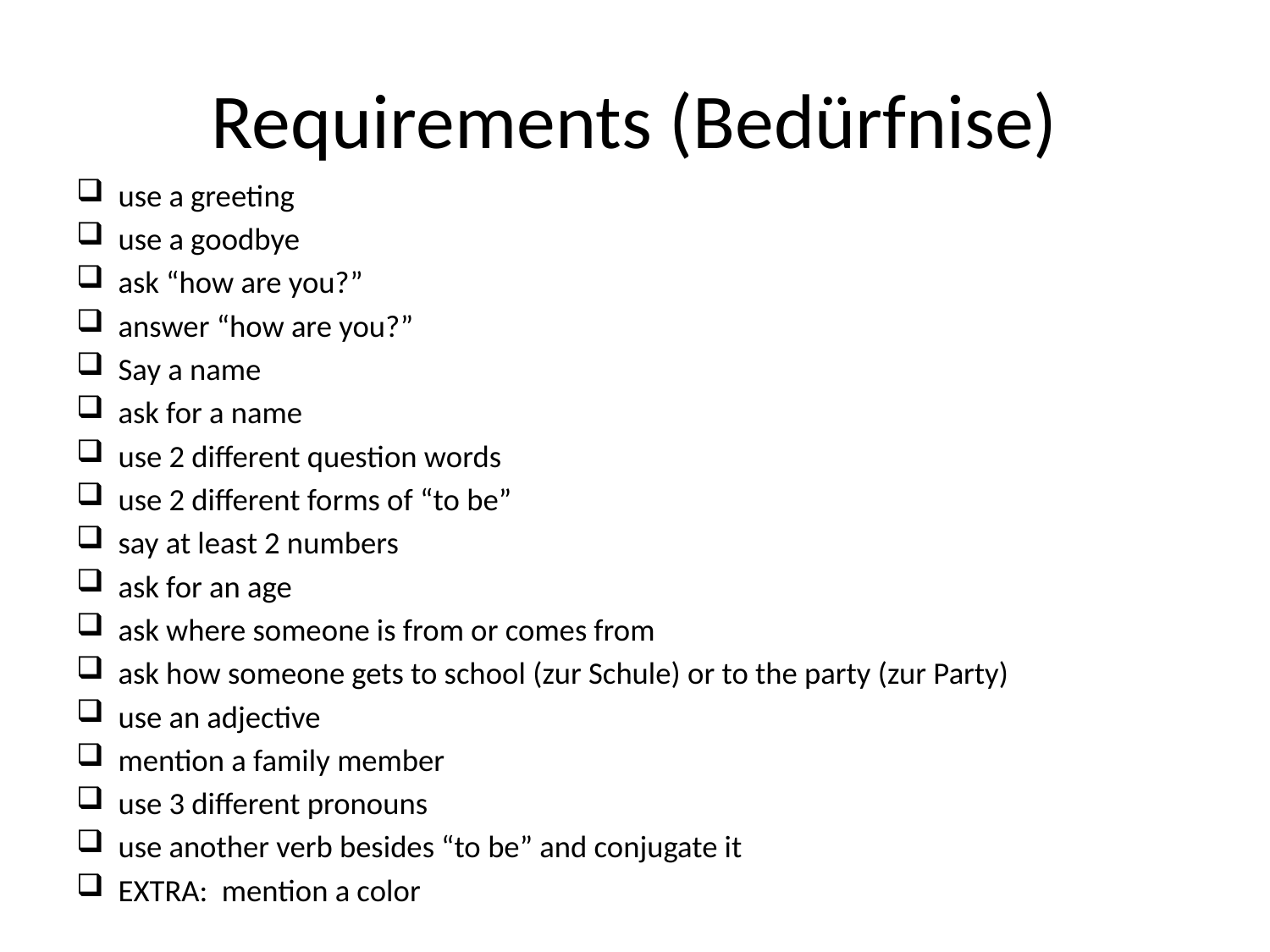

# Requirements (Bedürfnise)
use a greeting
use a goodbye
ask “how are you?”
answer “how are you?”
Say a name
ask for a name
use 2 different question words
use 2 different forms of “to be”
say at least 2 numbers
ask for an age
ask where someone is from or comes from
ask how someone gets to school (zur Schule) or to the party (zur Party)
use an adjective
mention a family member
use 3 different pronouns
use another verb besides “to be” and conjugate it
EXTRA:  mention a color